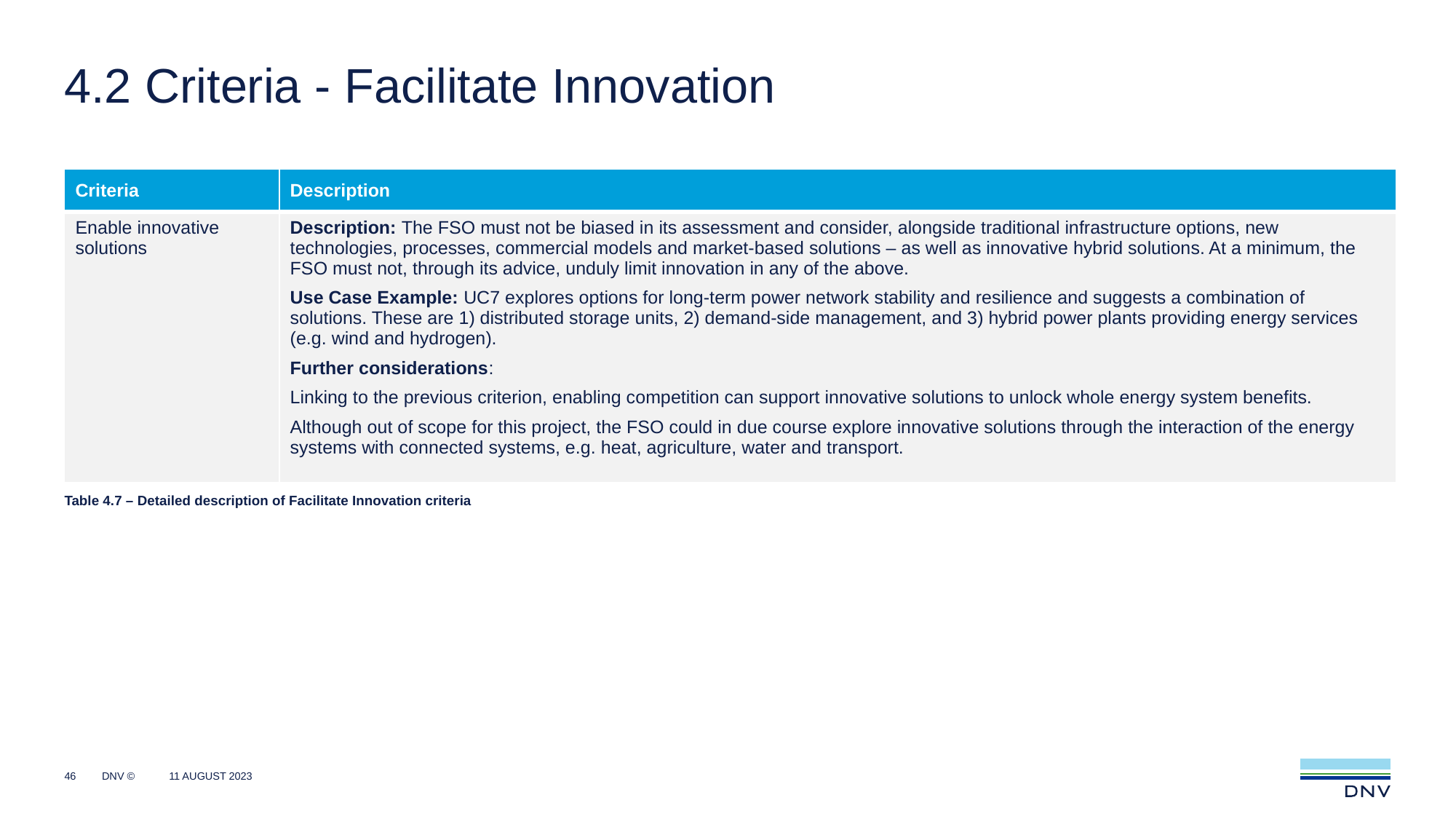

4.2 Criteria - Facilitate Innovation
| Criteria | Description |
| --- | --- |
| Enable innovative solutions | Description: The FSO must not be biased in its assessment and consider, alongside traditional infrastructure options, new technologies, processes, commercial models and market-based solutions – as well as innovative hybrid solutions. At a minimum, the FSO must not, through its advice, unduly limit innovation in any of the above. Use Case Example: UC7 explores options for long-term power network stability and resilience and suggests a combination of solutions. These are 1) distributed storage units, 2) demand-side management, and 3) hybrid power plants providing energy services (e.g. wind and hydrogen). Further considerations: Linking to the previous criterion, enabling competition can support innovative solutions to unlock whole energy system benefits. Although out of scope for this project, the FSO could in due course explore innovative solutions through the interaction of the energy systems with connected systems, e.g. heat, agriculture, water and transport. |
Table 4.7 – Detailed description of Facilitate Innovation criteria
46